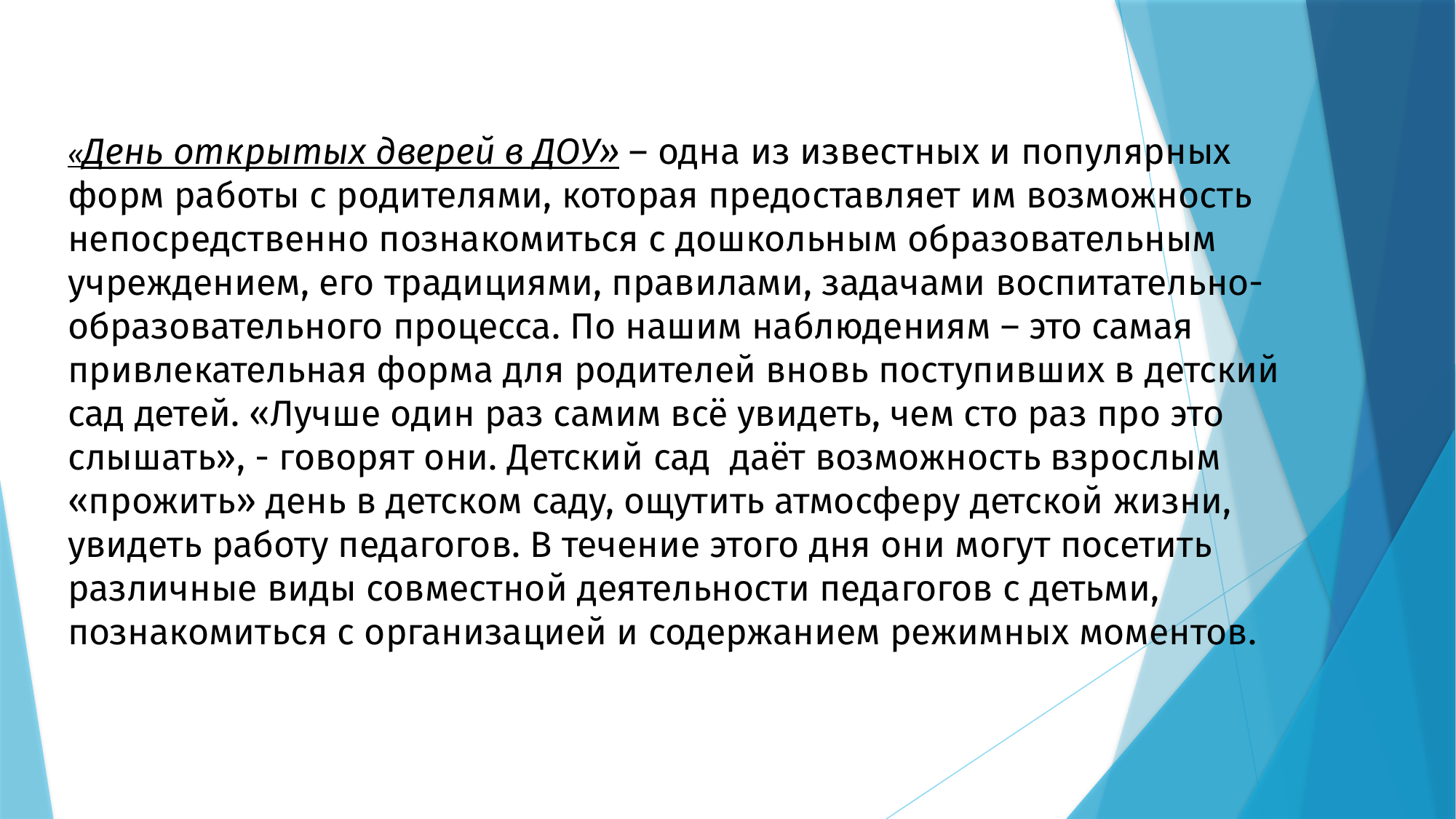

«День открытых дверей в ДОУ» – одна из известных и популярных форм работы с родителями, которая предоставляет им возможность непосредственно познакомиться с дошкольным образовательным учреждением, его традициями, правилами, задачами воспитательно-образовательного процесса. По нашим наблюдениям – это самая привлекательная форма для родителей вновь поступивших в детский сад детей. «Лучше один раз самим всё увидеть, чем сто раз про это слышать», - говорят они. Детский сад  даёт возможность взрослым «прожить» день в детском саду, ощутить атмосферу детской жизни, увидеть работу педагогов. В течение этого дня они могут посетить различные виды совместной деятельности педагогов с детьми, познакомиться с организацией и содержанием режимных моментов.